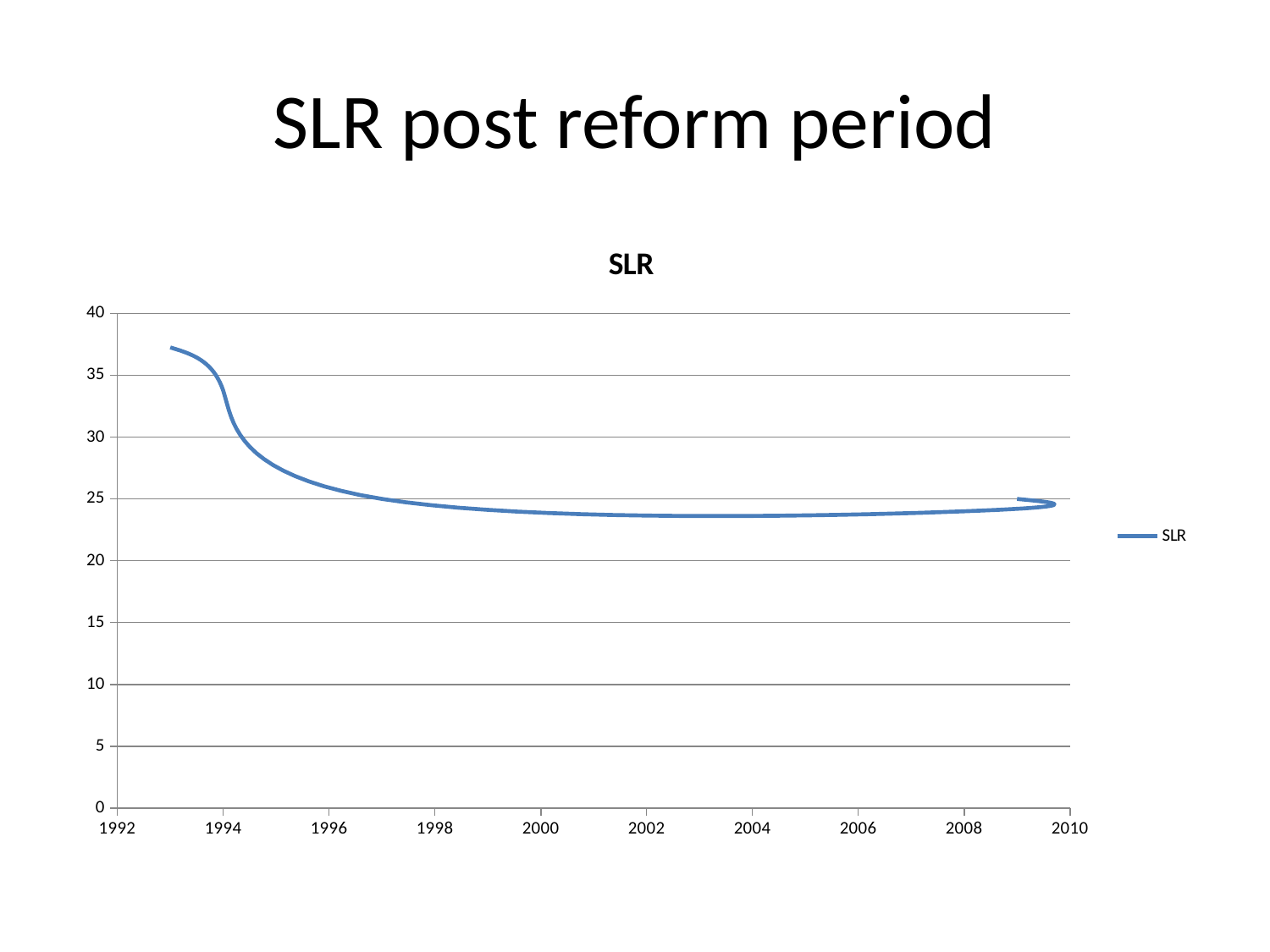

# SLR post reform period

### Chart:

| Category | SLR  |
|---|---|